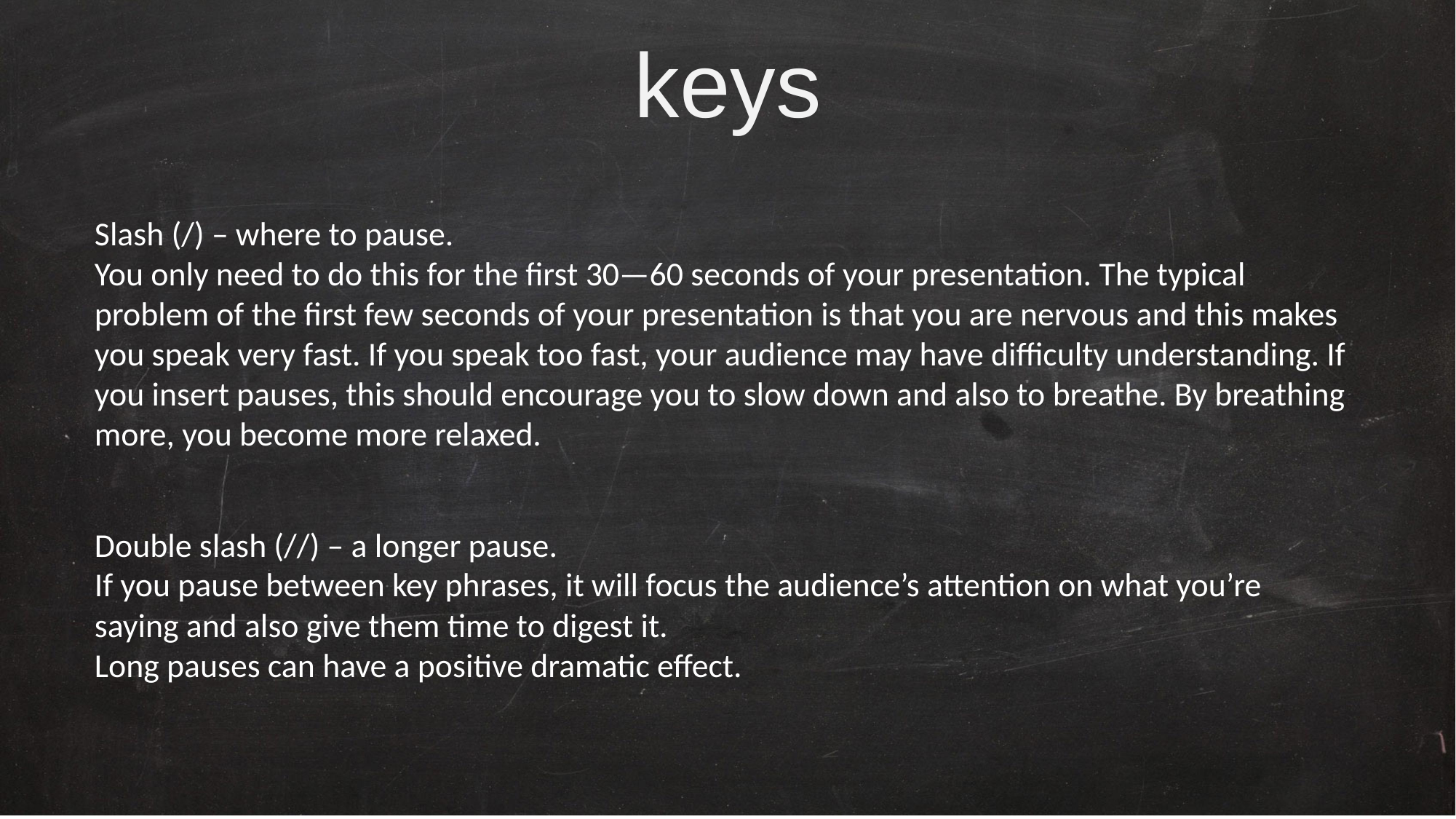

# keys
Slash (/) – where to pause.
You only need to do this for the first 30—60 seconds of your presentation. The typical problem of the first few seconds of your presentation is that you are nervous and this makes you speak very fast. If you speak too fast, your audience may have difficulty understanding. If you insert pauses, this should encourage you to slow down and also to breathe. By breathing more, you become more relaxed.
Double slash (//) – a longer pause.
If you pause between key phrases, it will focus the audience’s attention on what you’re saying and also give them time to digest it.
Long pauses can have a positive dramatic effect.